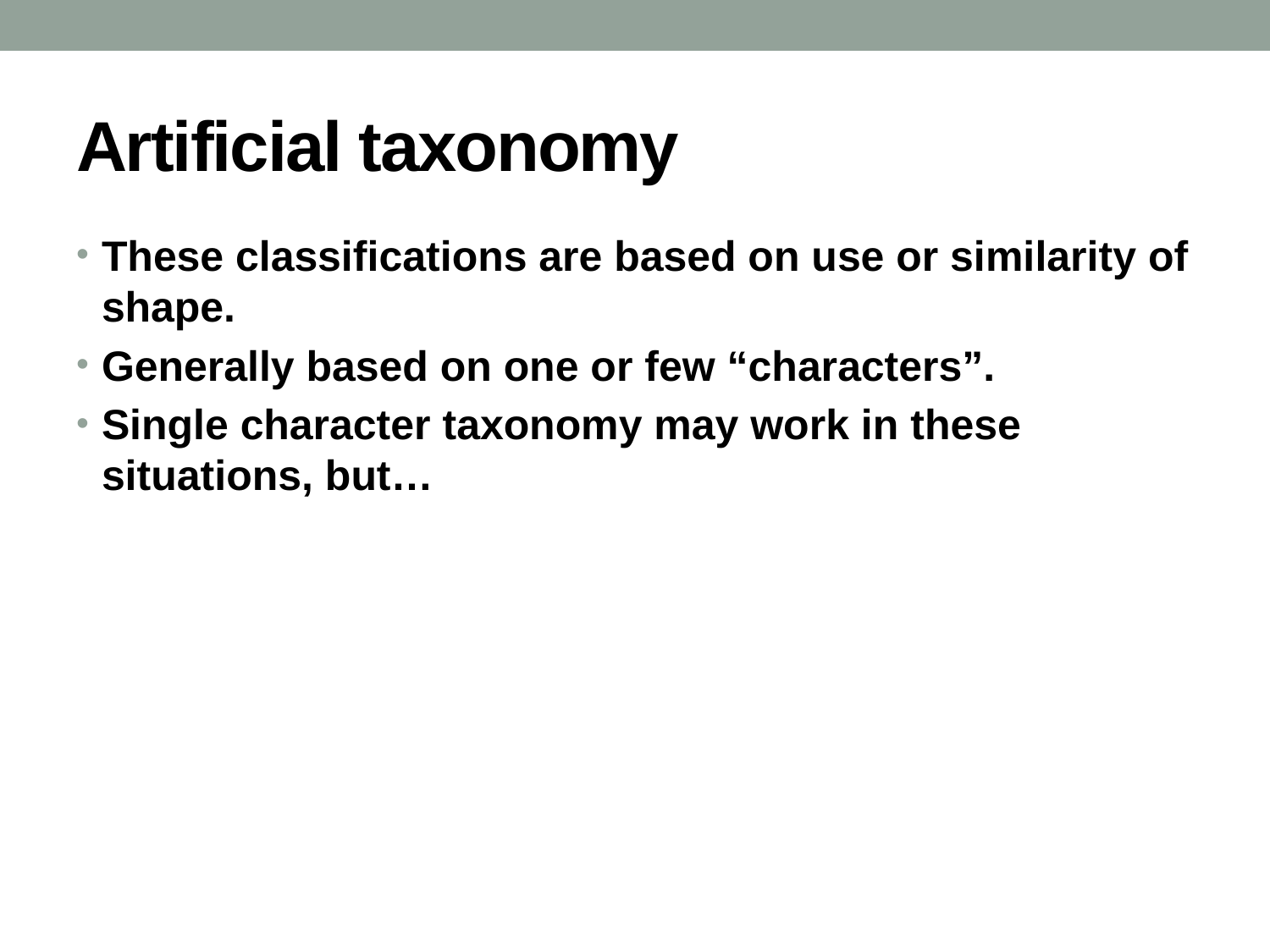

# Artificial taxonomy
These classifications are based on use or similarity of shape.
Generally based on one or few “characters”.
Single character taxonomy may work in these situations, but…